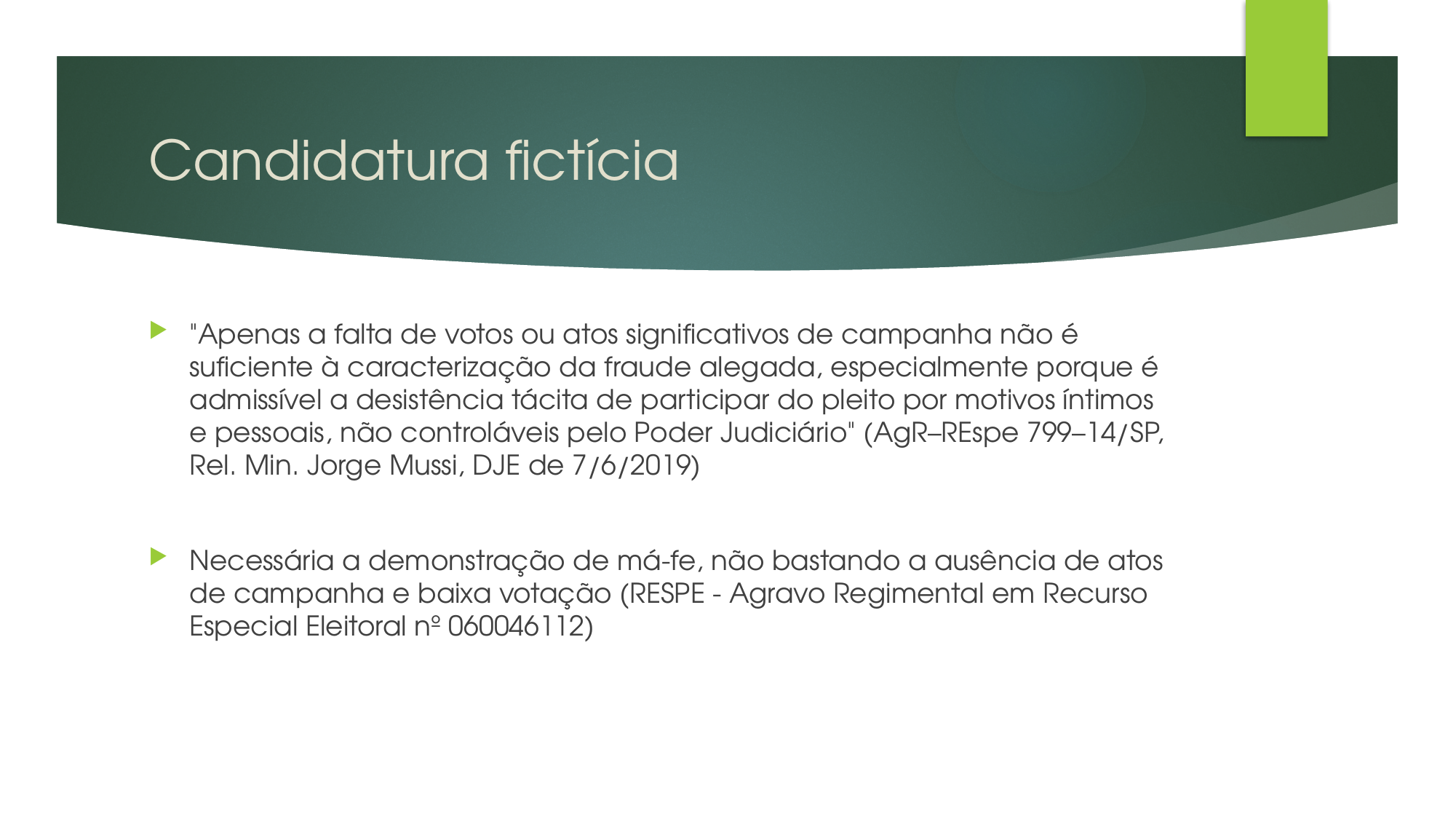

# Candidatura fictícia
"Apenas a falta de votos ou atos significativos de campanha não é suficiente à caracterização da fraude alegada, especialmente porque é admissível a desistência tácita de participar do pleito por motivos íntimos e pessoais, não controláveis pelo Poder Judiciário" (AgR–REspe 799–14/SP, Rel. Min. Jorge Mussi, DJE de 7/6/2019)

Necessária a demonstração de má-fe, não bastando a ausência de atos de campanha e baixa votação (RESPE - Agravo Regimental em Recurso Especial Eleitoral nº 060046112)